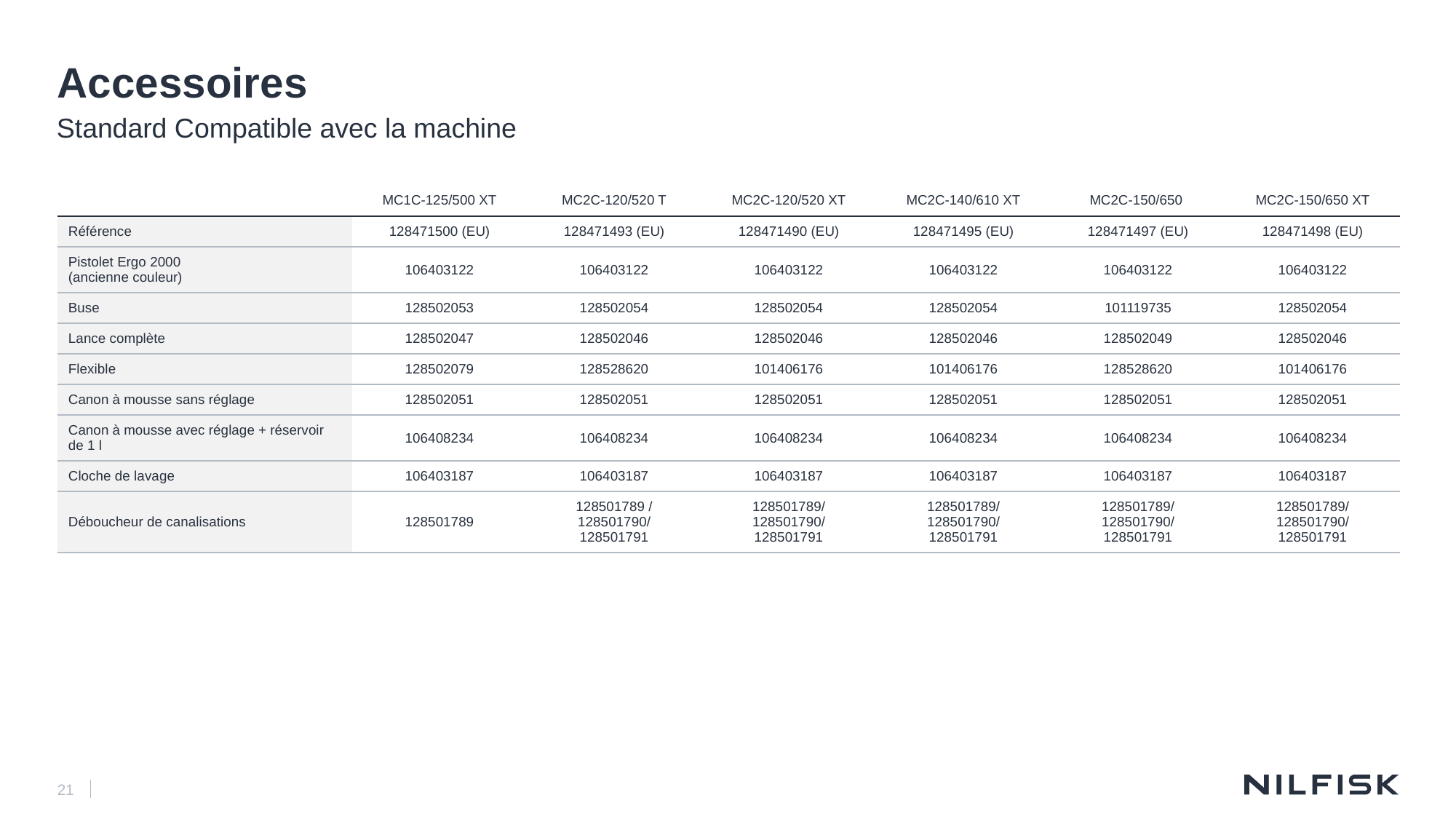

# Accessoires
Standard Compatible avec la machine
|  | MC1C-125/500 XT | MC2C-120/520 T | MC2C-120/520 XT | MC2C-140/610 XT | MC2C-150/650 | MC2C-150/650 XT |
| --- | --- | --- | --- | --- | --- | --- |
| Référence | 128471500 (EU) | 128471493 (EU) | 128471490 (EU) | 128471495 (EU) | 128471497 (EU) | 128471498 (EU) |
| Pistolet Ergo 2000 (ancienne couleur) | 106403122 | 106403122 | 106403122 | 106403122 | 106403122 | 106403122 |
| Buse | 128502053 | 128502054 | 128502054 | 128502054 | 101119735 | 128502054 |
| Lance complète | 128502047 | 128502046 | 128502046 | 128502046 | 128502049 | 128502046 |
| Flexible | 128502079 | 128528620 | 101406176 | 101406176 | 128528620 | 101406176 |
| Canon à mousse sans réglage | 128502051 | 128502051 | 128502051 | 128502051 | 128502051 | 128502051 |
| Canon à mousse avec réglage + réservoir de 1 l | 106408234 | 106408234 | 106408234 | 106408234 | 106408234 | 106408234 |
| Cloche de lavage | 106403187 | 106403187 | 106403187 | 106403187 | 106403187 | 106403187 |
| Déboucheur de canalisations | 128501789 | 128501789 / 128501790/ 128501791 | 128501789/ 128501790/ 128501791 | 128501789/ 128501790/ 128501791 | 128501789/ 128501790/ 128501791 | 128501789/ 128501790/ 128501791 |
21